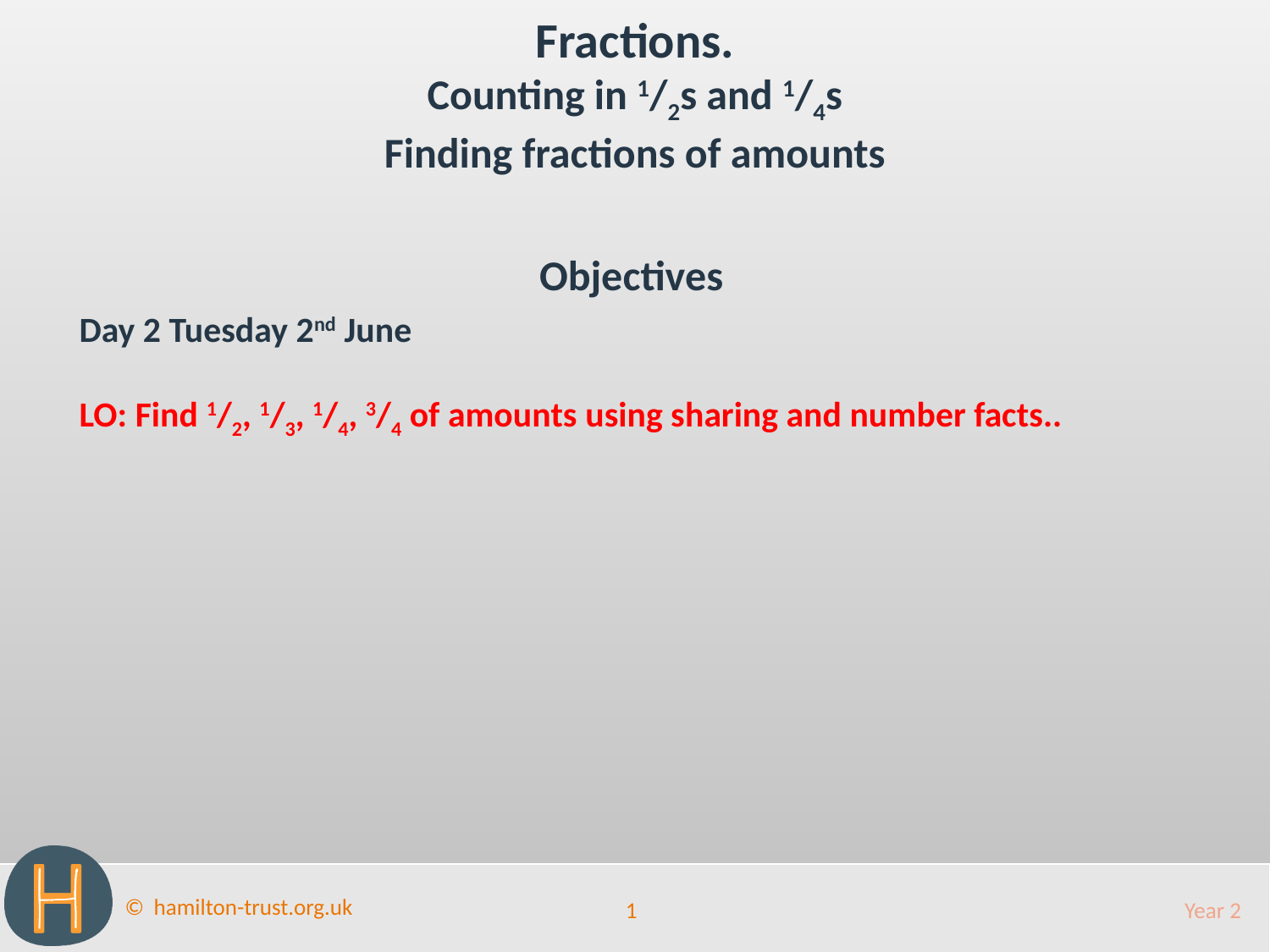

Fractions.
Counting in 1/2s and 1/4s
Finding fractions of amounts
Objectives
Day 2 Tuesday 2nd June

LO: Find 1/2, 1/3, 1/4, 3/4 of amounts using sharing and number facts..
1
Year 2